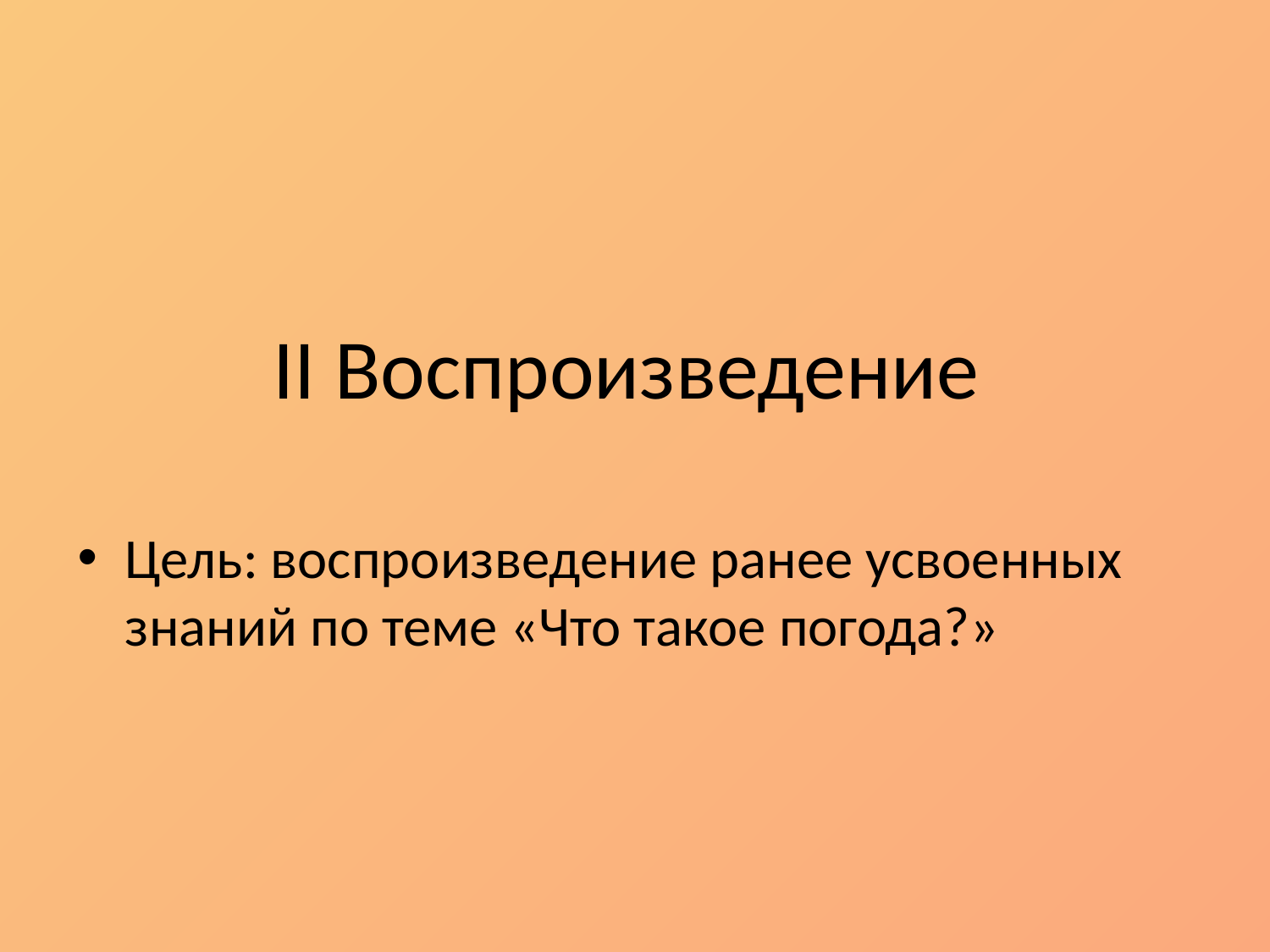

# II Воспроизведение
Цель: воспроизведение ранее усвоенных знаний по теме «Что такое погода?»